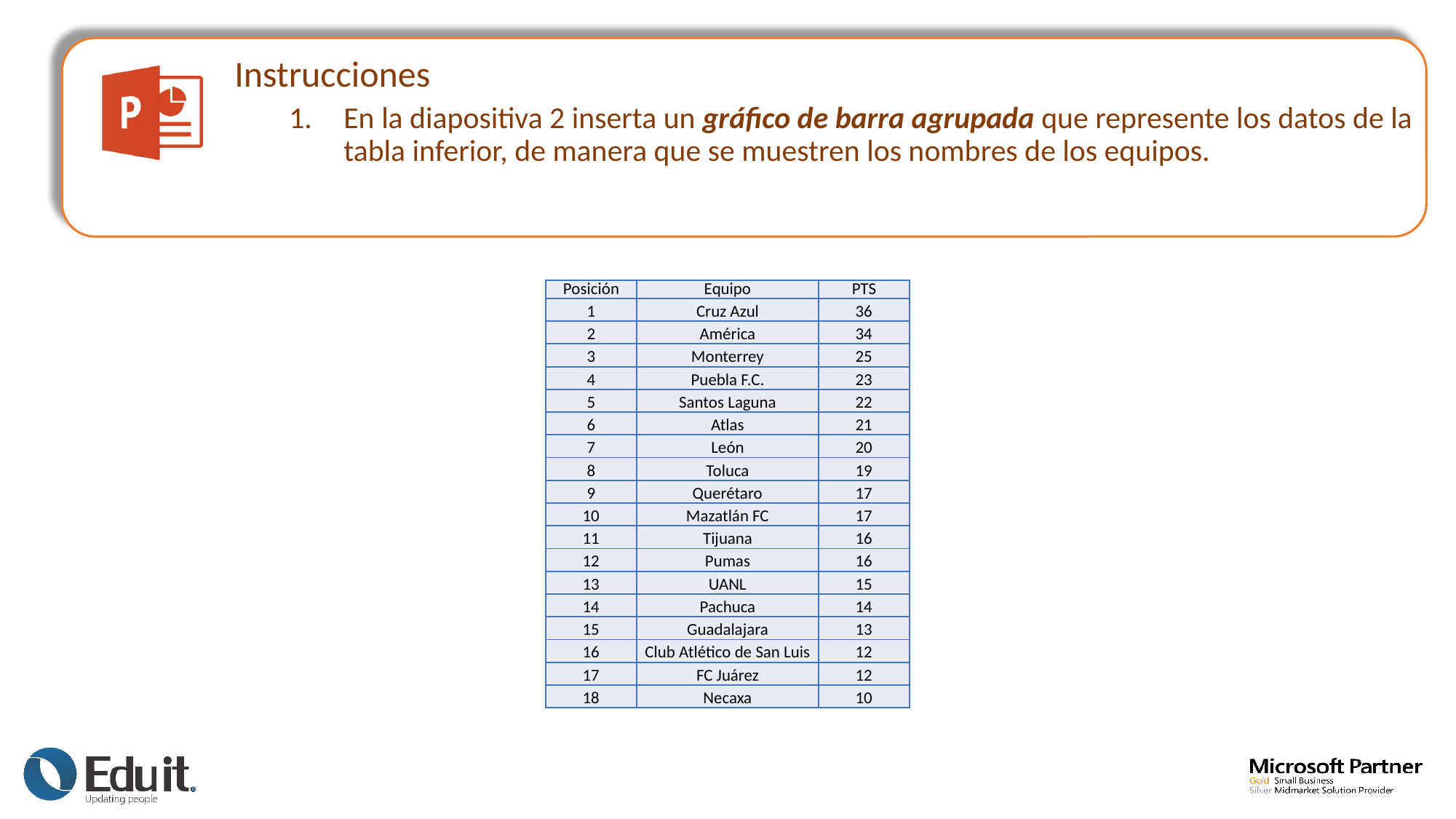

Instrucciones
En la diapositiva 2 inserta un gráfico de barra agrupada que represente los datos de la tabla inferior, de manera que se muestren los nombres de los equipos.
| Posición | Equipo | PTS |
| --- | --- | --- |
| 1 | Cruz Azul | 36 |
| 2 | América | 34 |
| 3 | Monterrey | 25 |
| 4 | Puebla F.C. | 23 |
| 5 | Santos Laguna | 22 |
| 6 | Atlas | 21 |
| 7 | León | 20 |
| 8 | Toluca | 19 |
| 9 | Querétaro | 17 |
| 10 | Mazatlán FC | 17 |
| 11 | Tijuana | 16 |
| 12 | Pumas | 16 |
| 13 | UANL | 15 |
| 14 | Pachuca | 14 |
| 15 | Guadalajara | 13 |
| 16 | Club Atlético de San Luis | 12 |
| 17 | FC Juárez | 12 |
| 18 | Necaxa | 10 |